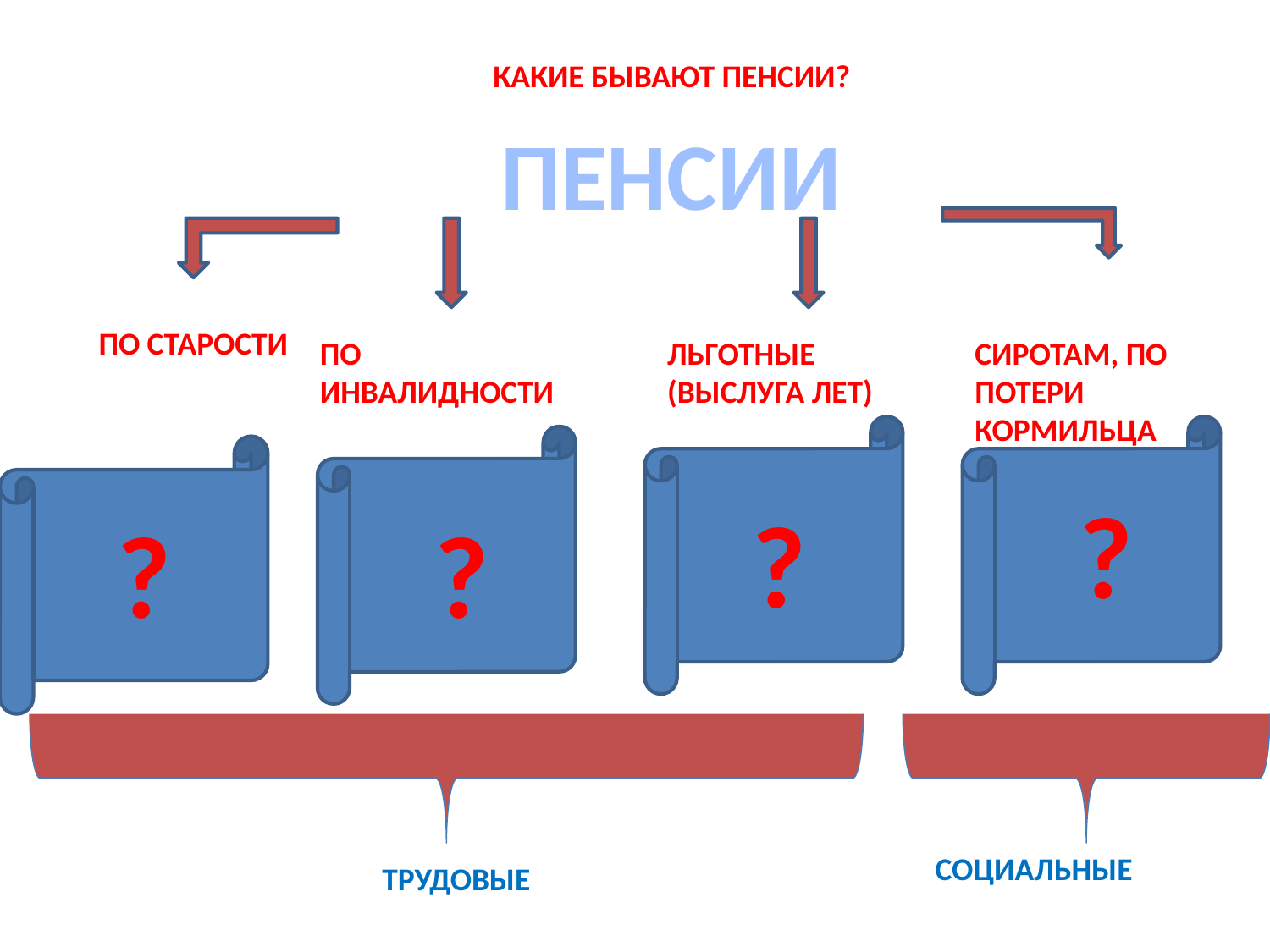

КАКИЕ БЫВАЮТ ПЕНСИИ?
ПЕНСИИ

ПО СТАРОСТИ
ПО ИНВАЛИДНОСТИ
ЛЬГОТНЫЕ (ВЫСЛУГА ЛЕТ)
СИРОТАМ, ПО ПОТЕРИ КОРМИЛЬЦА

?
?
?
?

СОЦИАЛЬНЫЕ
ТРУДОВЫЕ